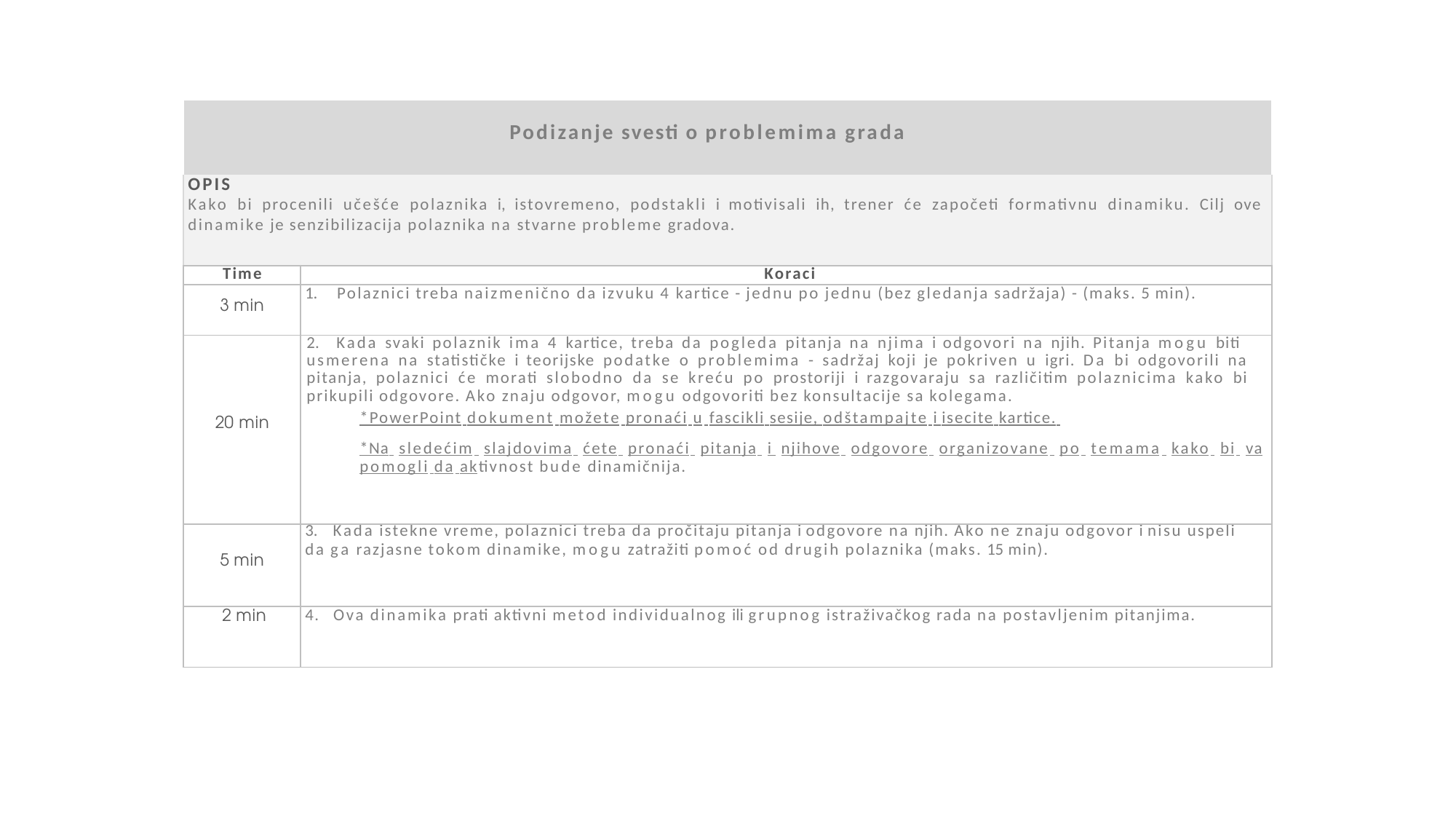

| Podizanje svesti o problemima grada |  |
| --- | --- |
| OPIS Kako bi procenili učešće polaznika i, istovremeno, podstakli i motivisali ih, trener će započeti formativnu dinamiku. Cilj ove dinamike je senzibilizacija polaznika na stvarne probleme gradova. |  |
| Time | Koraci |
| 3 min | 1. Polaznici treba naizmenično da izvuku 4 kartice - jednu po jednu (bez gledanja sadržaja) - (maks. 5 min). |
| 20 min | 2. Kada svaki polaznik ima 4 kartice, treba da pogleda pitanja na njima i odgovori na njih. Pitanja mogu biti usmerena na statističke i teorijske podatke o problemima - sadržaj koji je pokriven u igri. Da bi odgovorili na pitanja, polaznici će morati slobodno da se kreću po prostoriji i razgovaraju sa različitim polaznicima kako bi prikupili odgovore. Ako znaju odgovor, mogu odgovoriti bez konsultacije sa kolegama. \*PowerPoint dokument možete pronaći u fascikli sesije, odštampajte i isecite kartice. \*Na sledećim slajdovima ćete pronaći pitanja i njihove odgovore organizovane po temama kako bi va pomogli da aktivnost bude dinamičnija. |
| 5 min | 3. Kada istekne vreme, polaznici treba da pročitaju pitanja i odgovore na njih. Ako ne znaju odgovor i nisu uspeli da ga razjasne tokom dinamike, mogu zatražiti pomoć od drugih polaznika (maks. 15 min). |
| 2 min | 4. Ova dinamika prati aktivni metod individualnog ili grupnog istraživačkog rada na postavljenim pitanjima. |
m